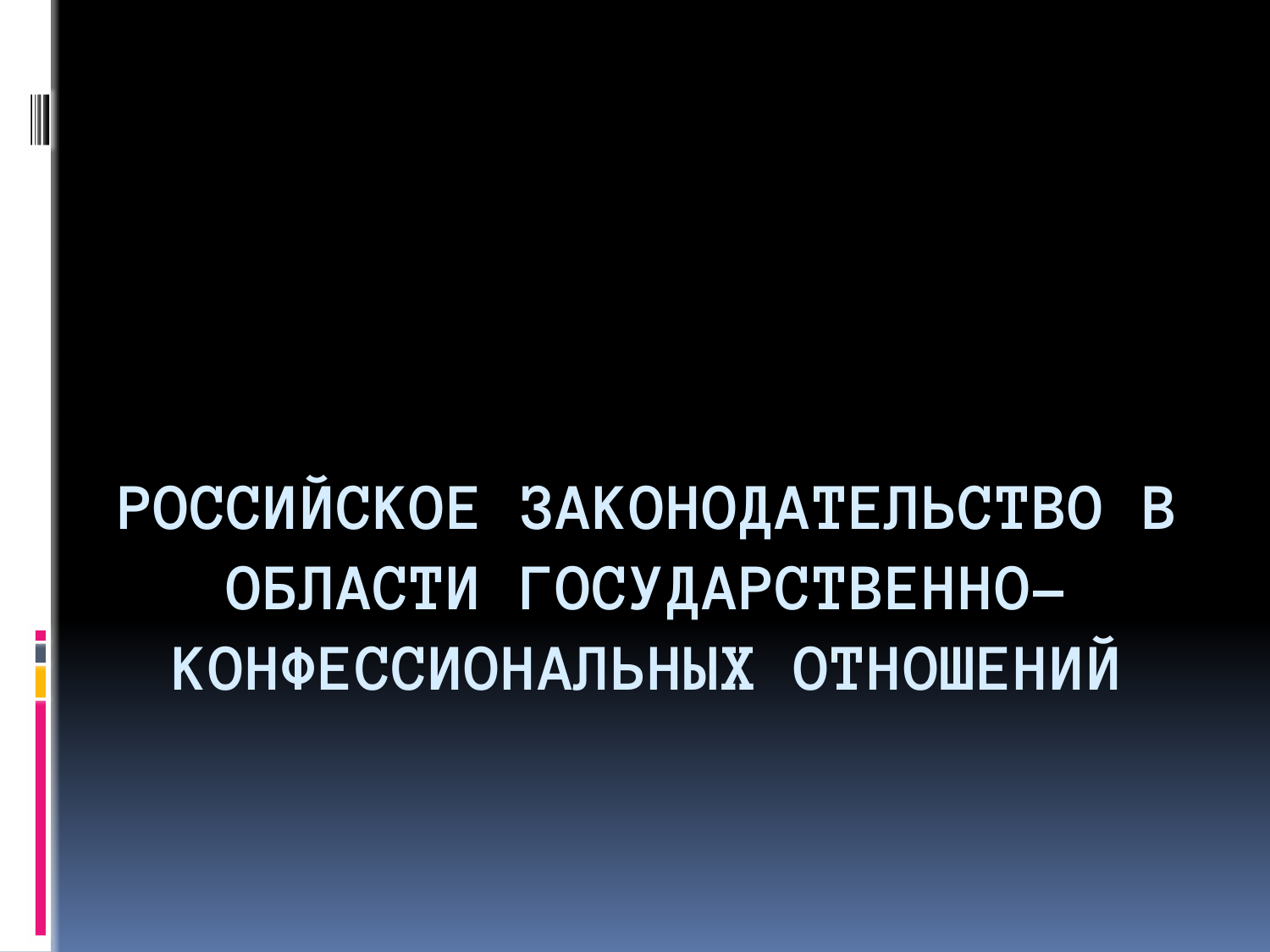

# Российское законодательство в области государственно-конфессиональных отношений